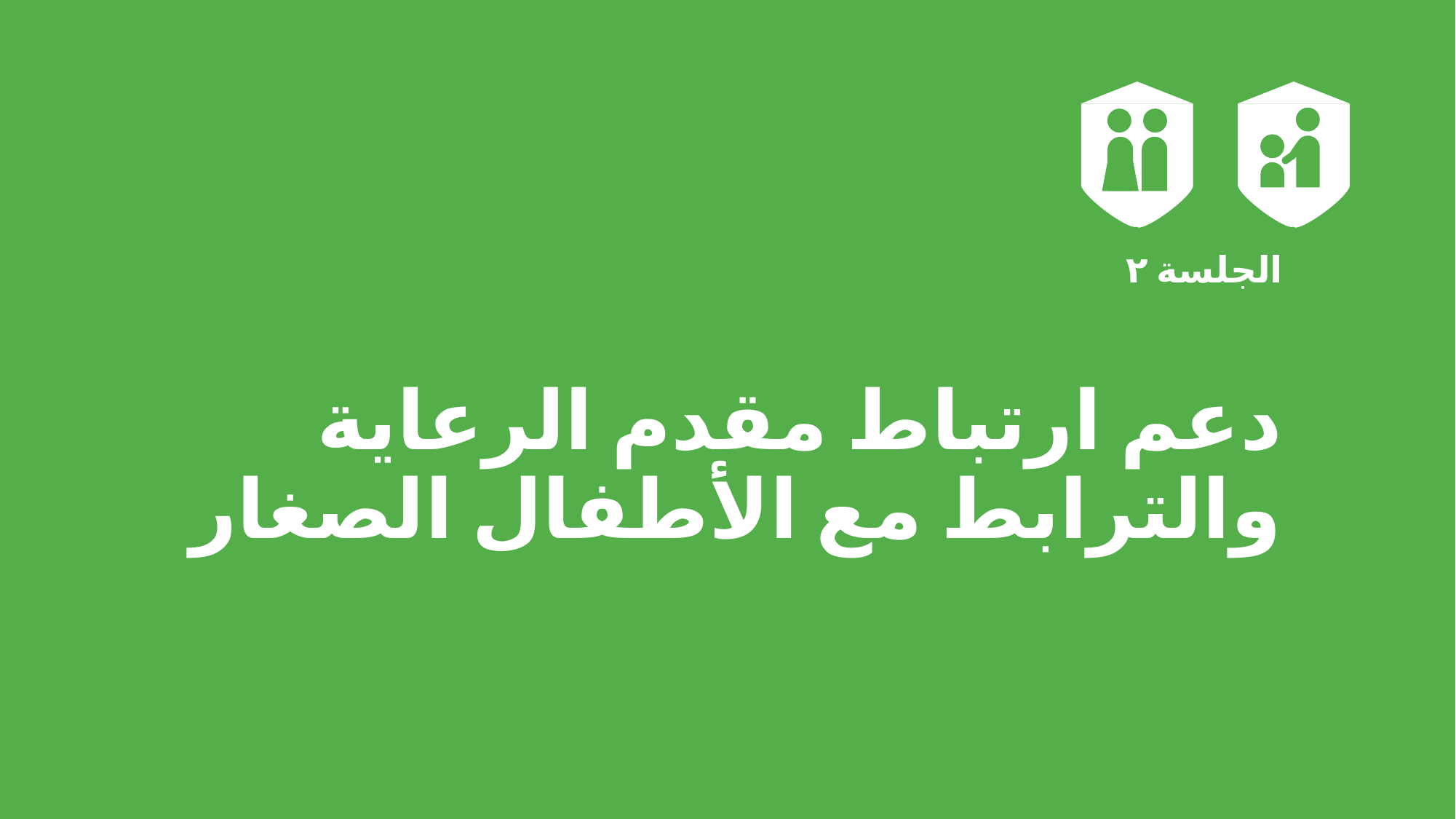

# الجلسة ٢ دعم ارتباط مقدم الرعاية والترابط مع الأطفال الصغار